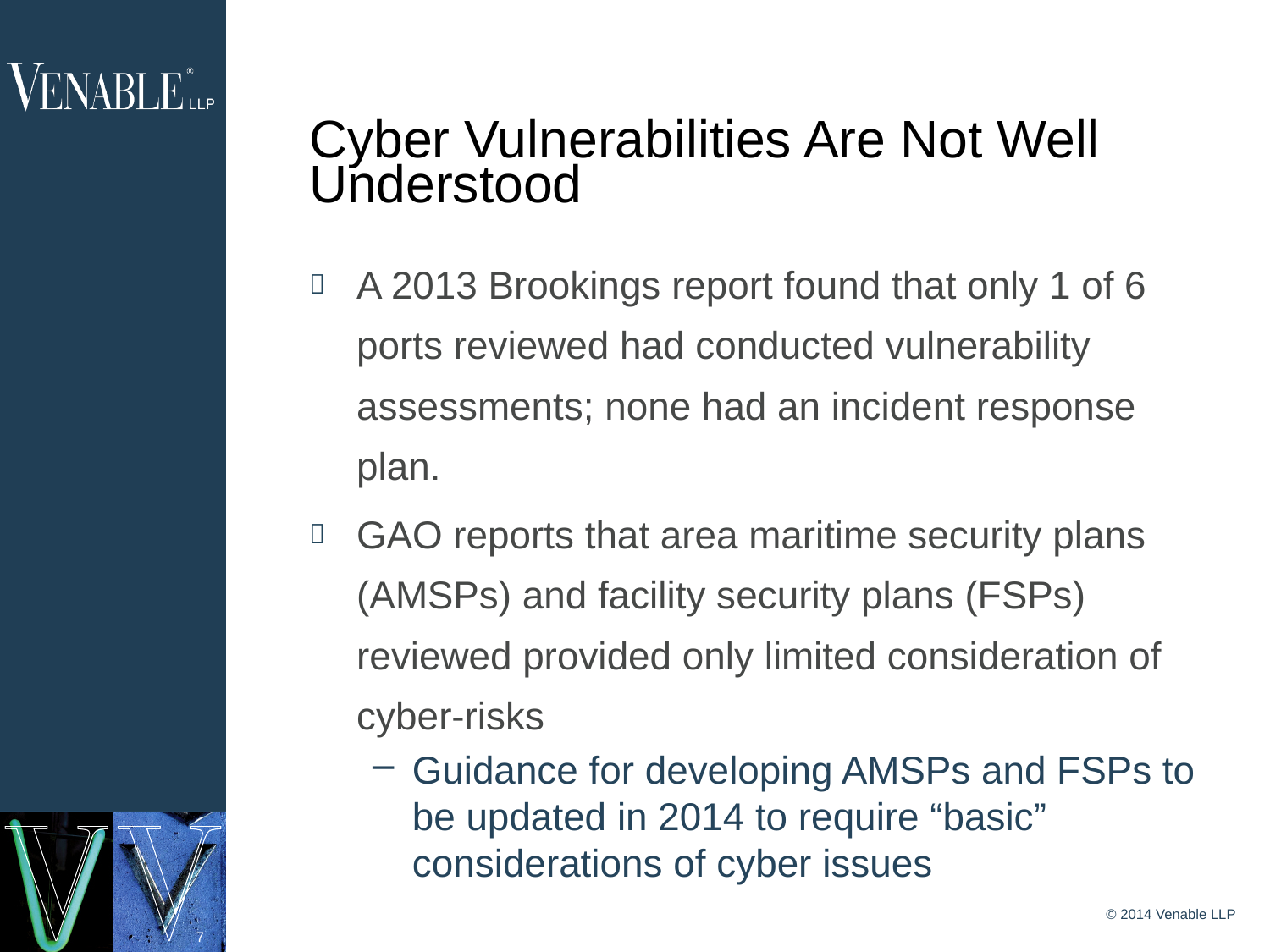

# Cyber Vulnerabilities Are Not Well Understood
A 2013 Brookings report found that only 1 of 6 ports reviewed had conducted vulnerability assessments; none had an incident response plan.
GAO reports that area maritime security plans (AMSPs) and facility security plans (FSPs) reviewed provided only limited consideration of cyber-risks
Guidance for developing AMSPs and FSPs to be updated in 2014 to require “basic” considerations of cyber issues
© 2014 Venable LLP